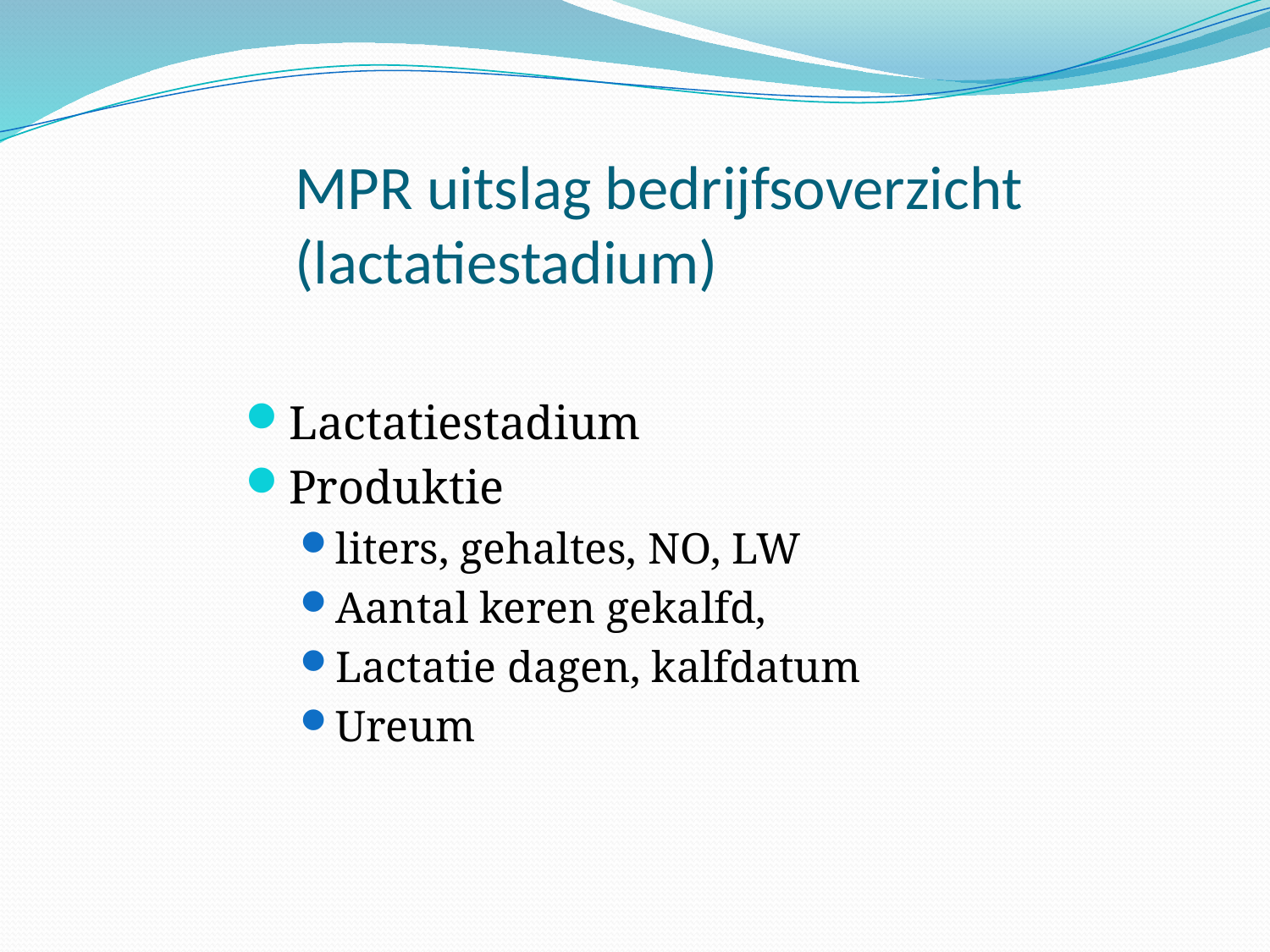

# MPR uitslag bedrijfsoverzicht (lactatiestadium)
Lactatiestadium
Produktie
liters, gehaltes, NO, LW
Aantal keren gekalfd,
Lactatie dagen, kalfdatum
Ureum